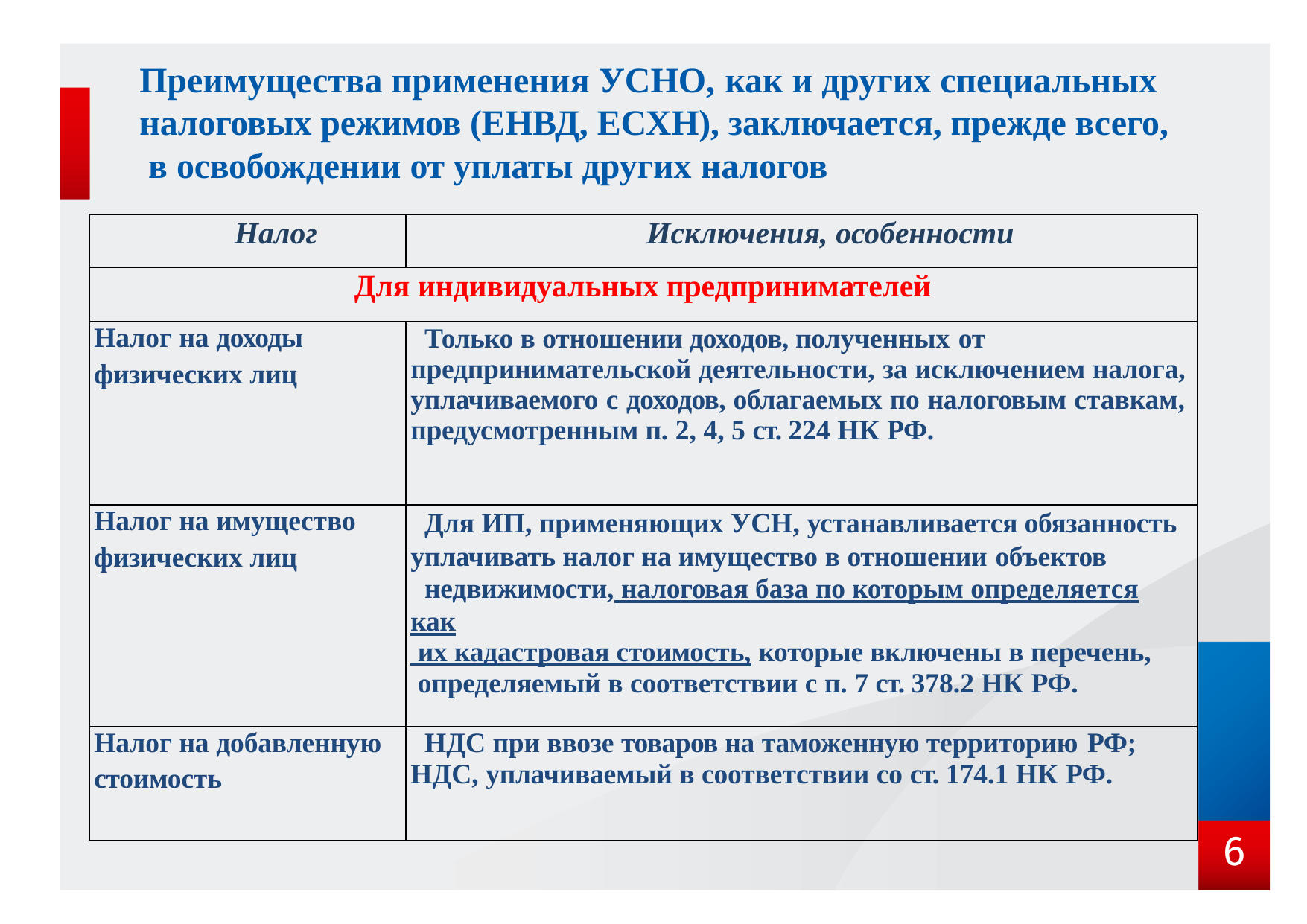

# Преимущества применения УСНО, как и других специальных  налоговых режимов (ЕНВД, ЕСХН), заключается, прежде всего,  в освобождении от уплаты других налогов
| Налог | Исключения, особенности |
| --- | --- |
| Для индивидуальных предпринимателей |  |
| Налог на доходы физических лиц | Только в отношении доходов, полученных от предпринимательской деятельности, за исключением налога, уплачиваемого с доходов, облагаемых по налоговым ставкам, предусмотренным п. 2, 4, 5 ст. 224 НК РФ. |
| Налог на имущество физических лиц | Для ИП, применяющих УСН, устанавливается обязанность уплачивать налог на имущество в отношении объектов недвижимости, налоговая база по которым определяется как их кадастровая стоимость, которые включены в перечень, определяемый в соответствии с п. 7 ст. 378.2 НК РФ. |
| Налог на добавленную стоимость | НДС при ввозе товаров на таможенную территорию РФ; НДС, уплачиваемый в соответствии со ст. 174.1 НК РФ. |
6